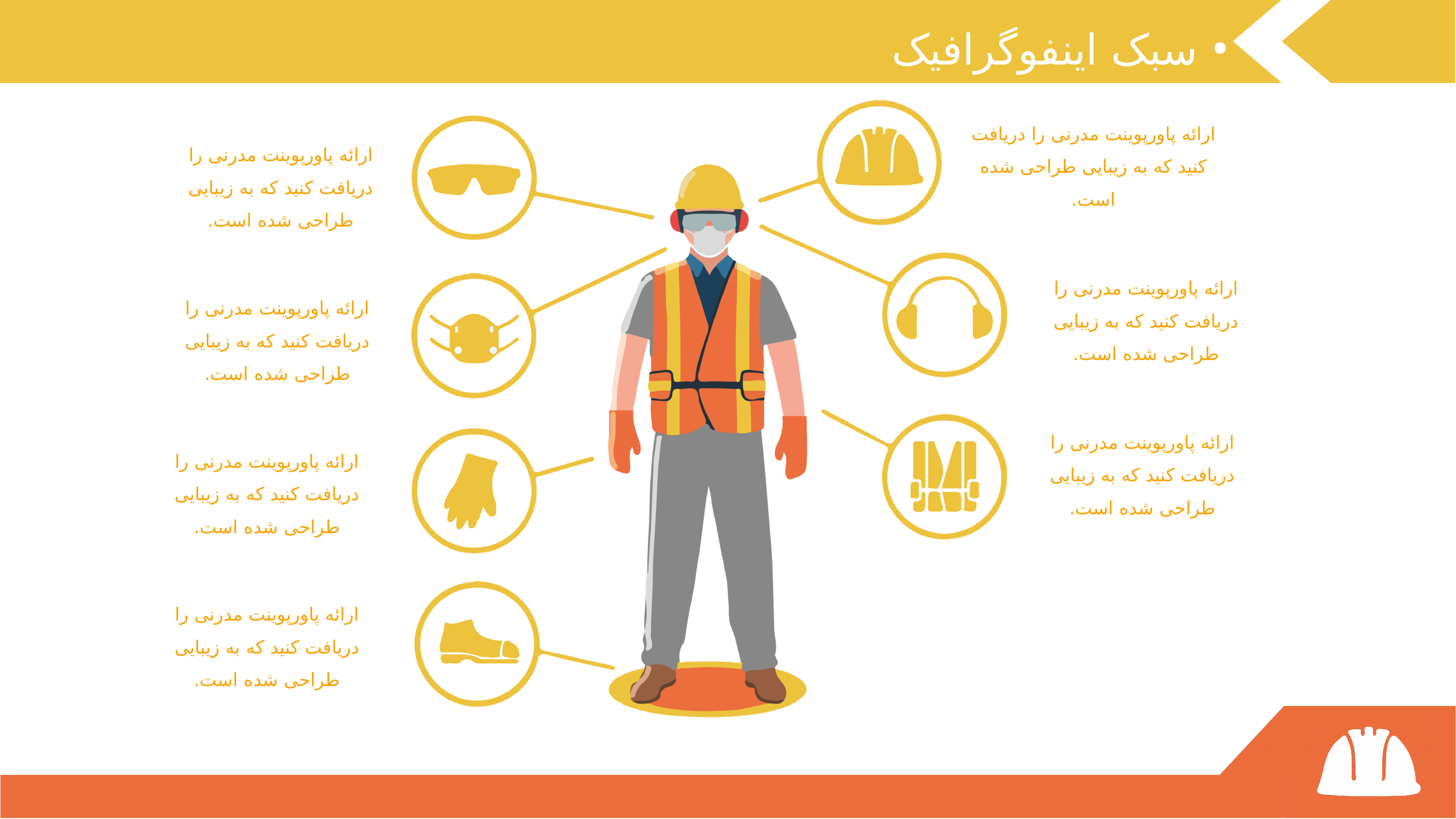

سبک اینفوگرافیک

ارائه پاورپوینت مدرنی را دریافت کنید که به زیبایی طراحی شده است.
ارائه پاورپوینت مدرنی را دریافت کنید که به زیبایی طراحی شده است.
ارائه پاورپوینت مدرنی را دریافت کنید که به زیبایی طراحی شده است.
ارائه پاورپوینت مدرنی را دریافت کنید که به زیبایی طراحی شده است.
Get a modern PowerPoint  Presentation that is beautifully designed.
ارائه پاورپوینت مدرنی را دریافت کنید که به زیبایی طراحی شده است.
ارائه پاورپوینت مدرنی را دریافت کنید که به زیبایی طراحی شده است.
ارائه پاورپوینت مدرنی را دریافت کنید که به زیبایی طراحی شده است.